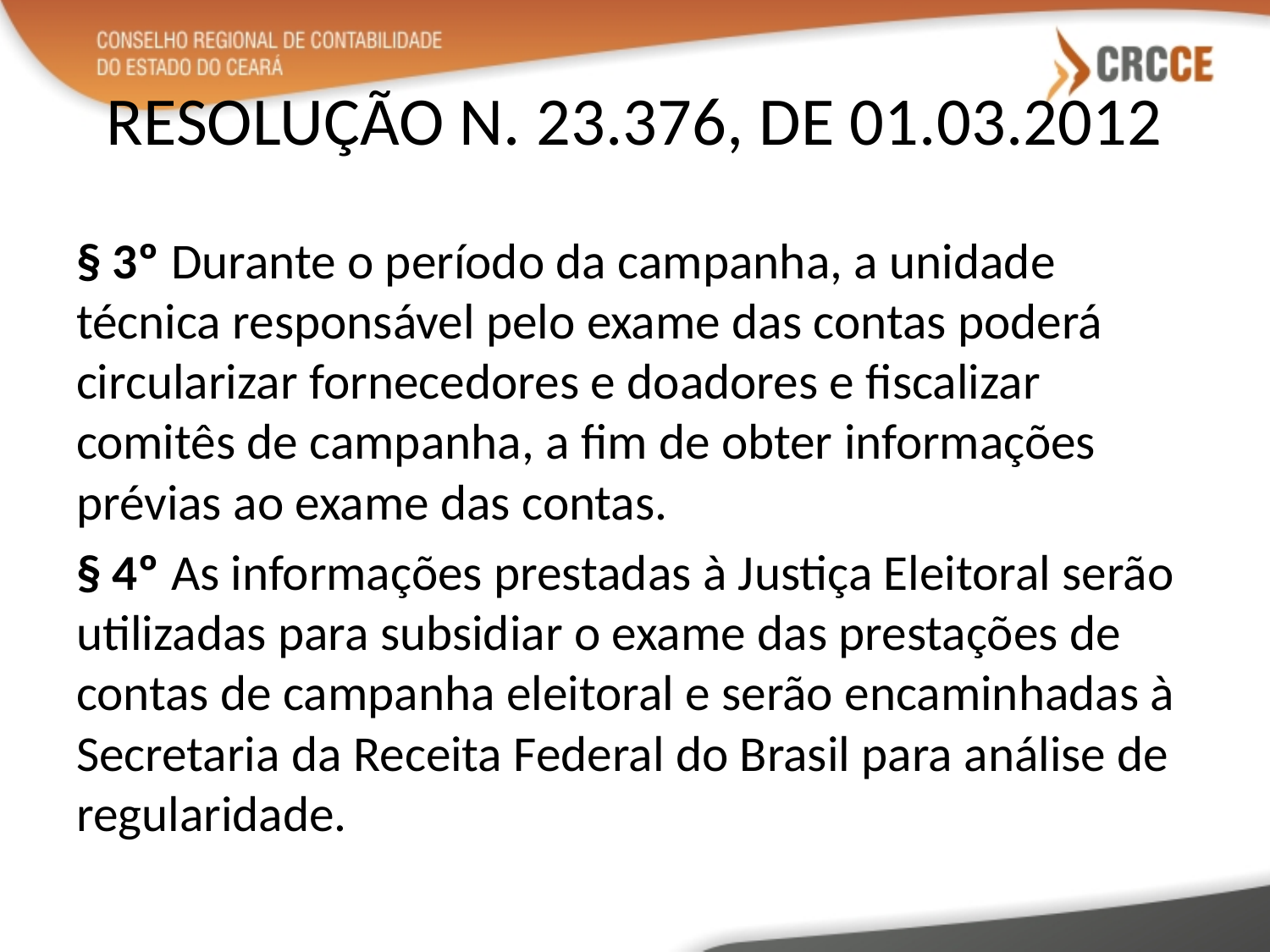

# RESOLUÇÃO N. 23.376, DE 01.03.2012
§ 3º Durante o período da campanha, a unidade técnica responsável pelo exame das contas poderá circularizar fornecedores e doadores e fiscalizar comitês de campanha, a fim de obter informações prévias ao exame das contas.
§ 4º As informações prestadas à Justiça Eleitoral serão utilizadas para subsidiar o exame das prestações de contas de campanha eleitoral e serão encaminhadas à Secretaria da Receita Federal do Brasil para análise de regularidade.